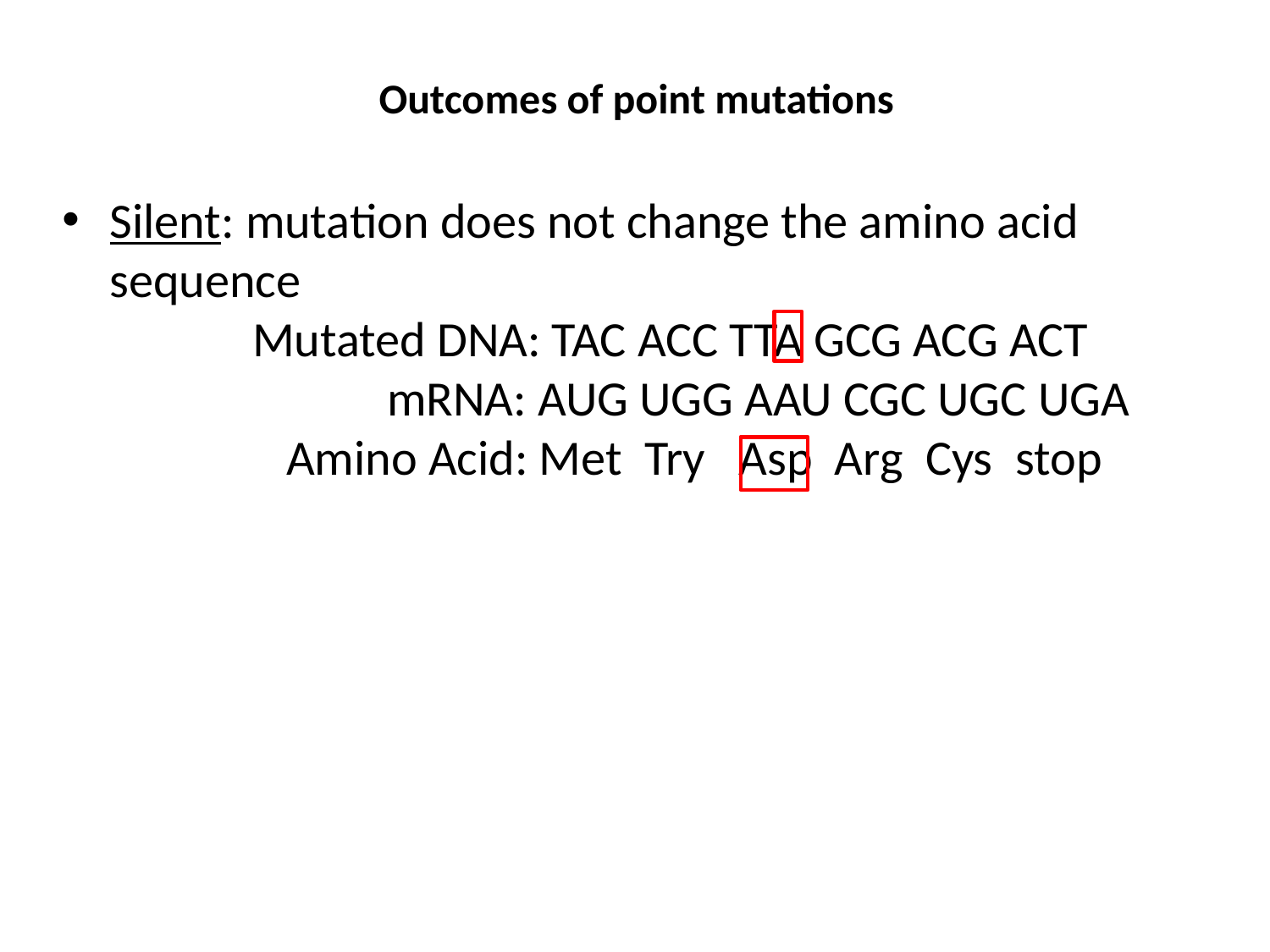

# Outcomes of point mutations
Silent: mutation does not change the amino acid sequence
Mutated DNA: TAC ACC TTA GCG ACG ACT
            mRNA: AUG UGG AAU CGC UGC UGA
   Amino Acid: Met  Try   Asp  Arg  Cys  stop